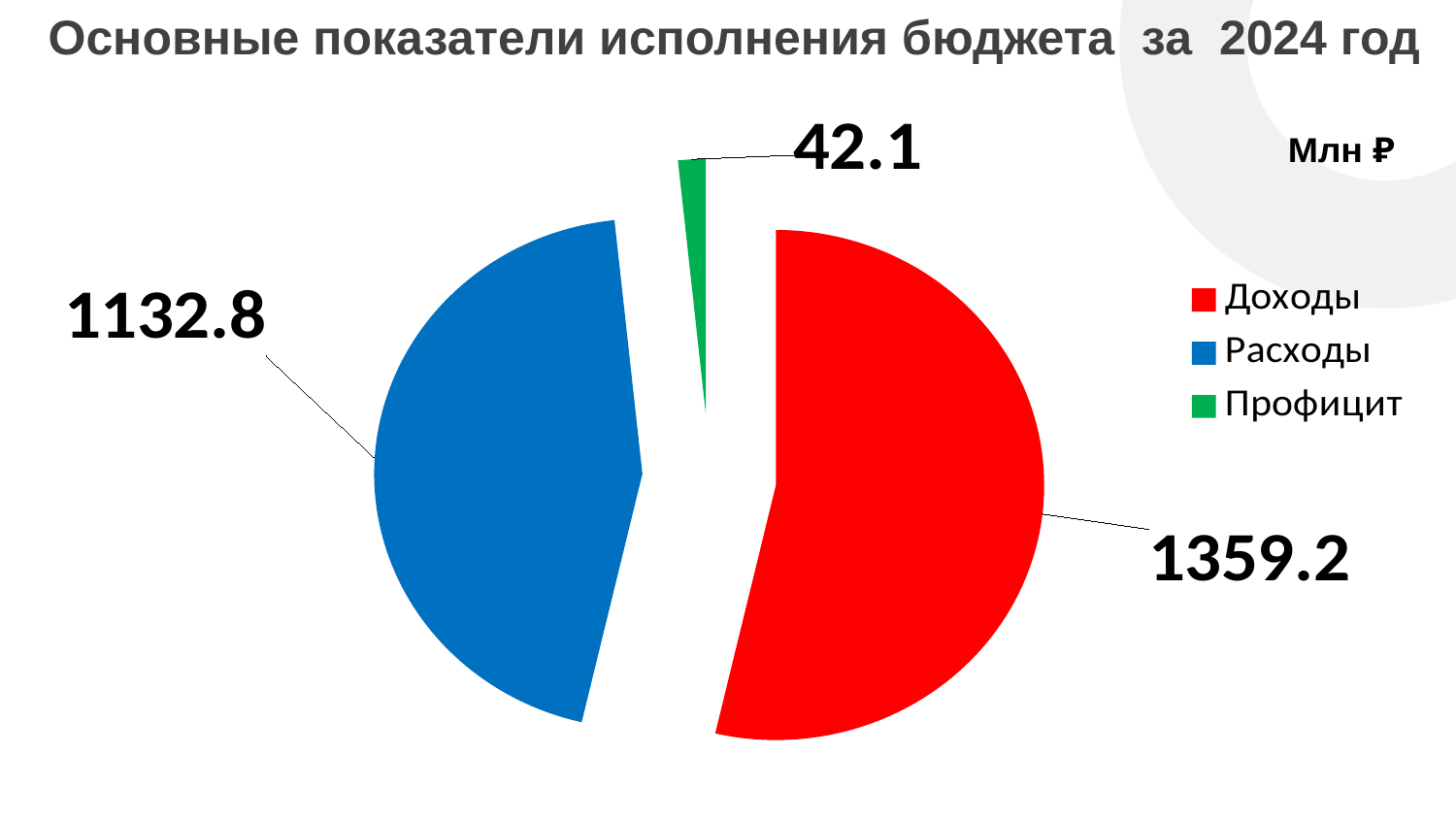

# Основные показатели исполнения бюджета  за  2024 год

### Chart

| Category | Ряд 1 |
|---|---|
| Доходы  | 1359.2 |
| Расходы | 1132.8 |
| Профицит | 42.1 |